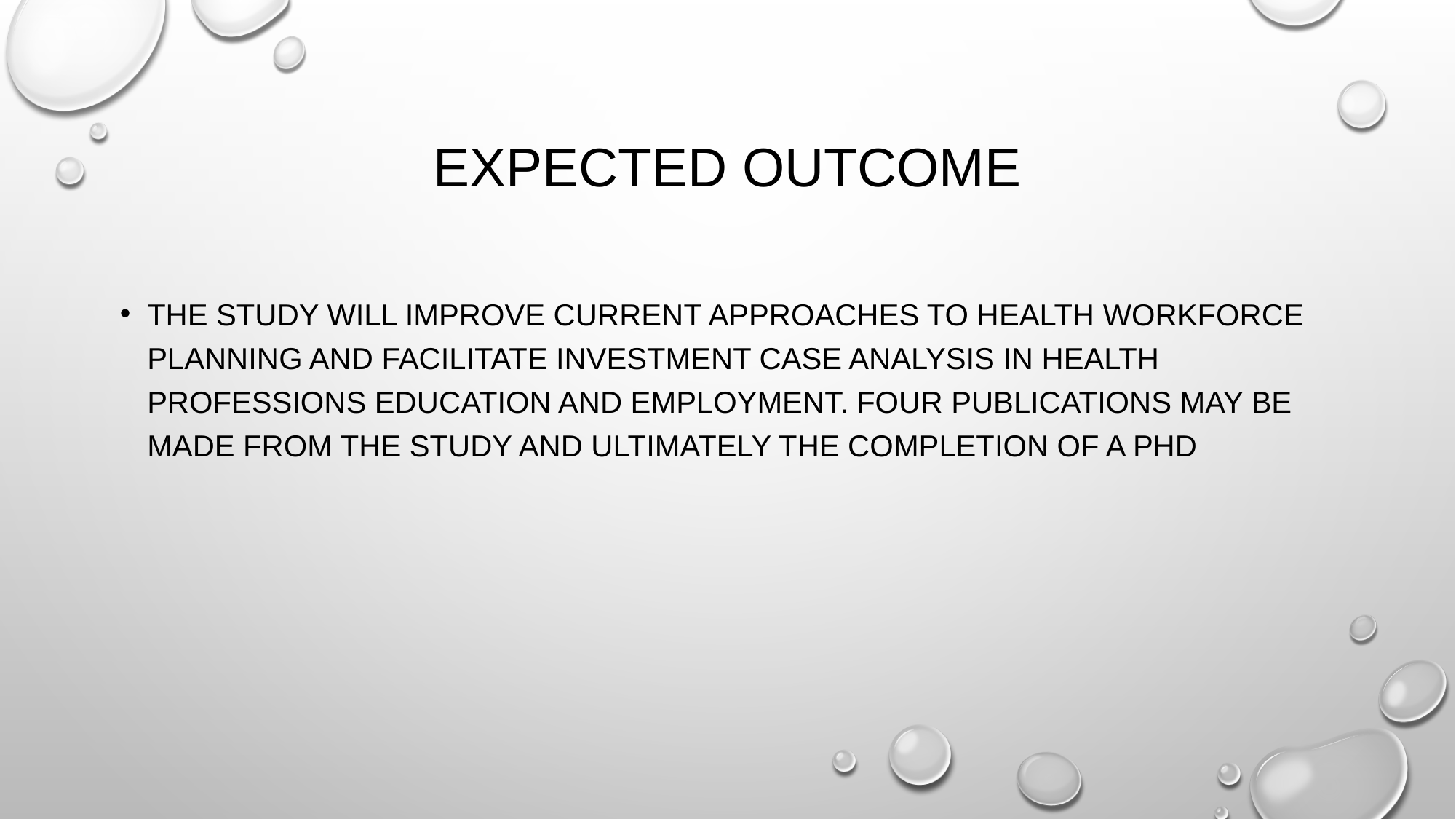

# EXPECTED OUTCOME
The study will improve current approaches to health workforce planning and facilitate investment case analysis in health professions education and employment. Four publications may be made from the study and ultimately the completion of a PhD